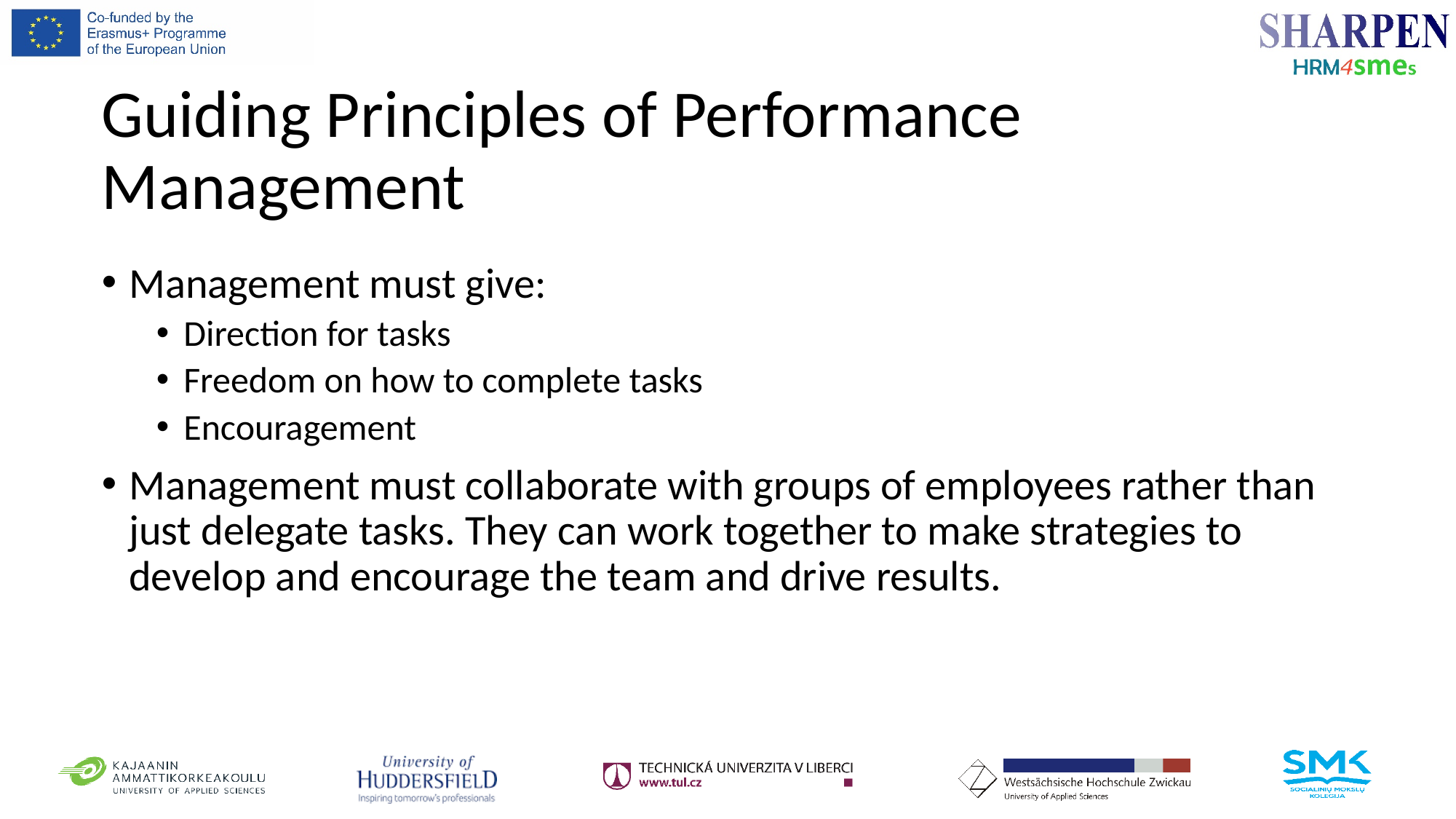

# Guiding Principles of Performance Management
Management must give:
Direction for tasks
Freedom on how to complete tasks
Encouragement
Management must collaborate with groups of employees rather than just delegate tasks. They can work together to make strategies to develop and encourage the team and drive results.